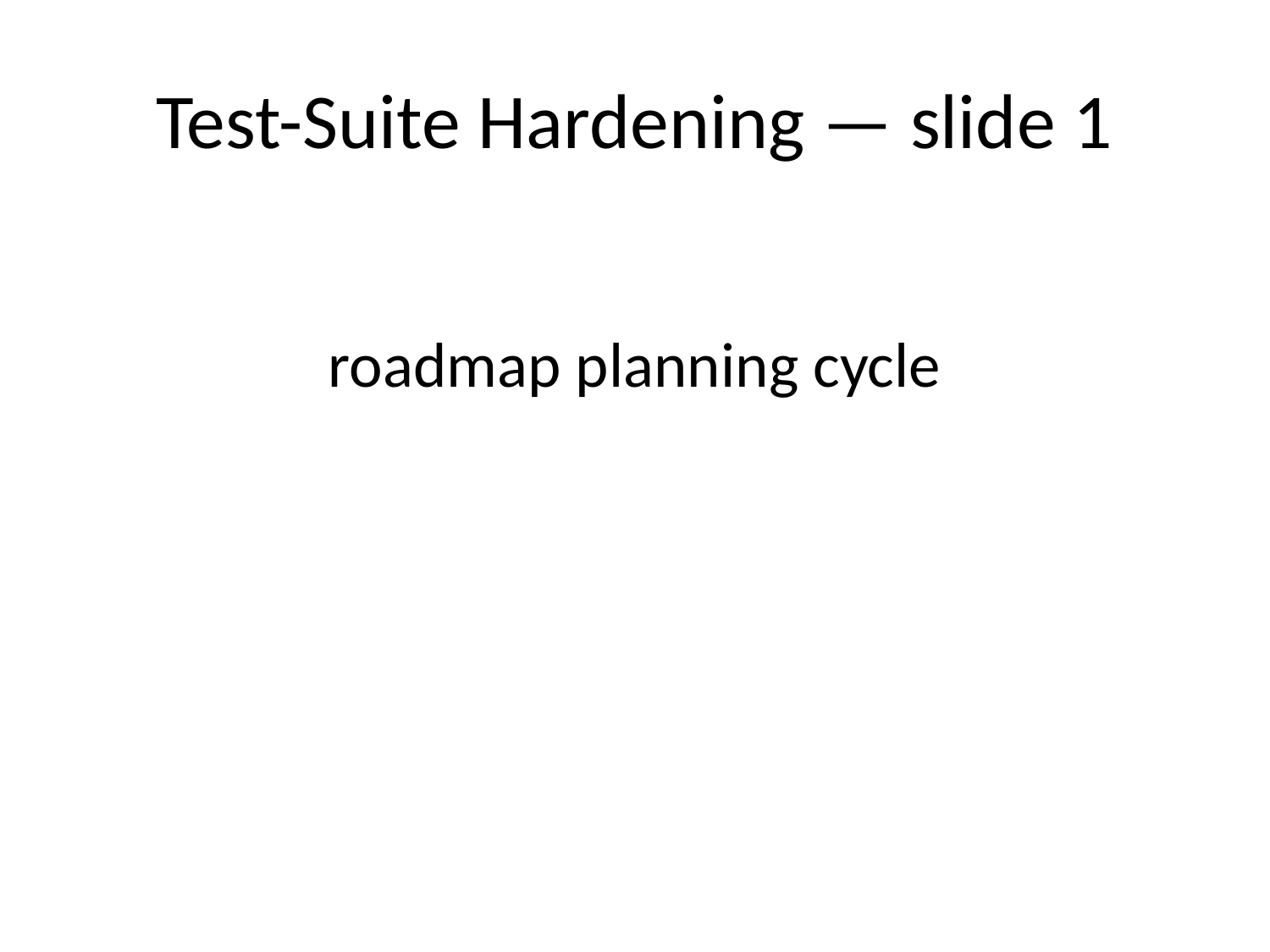

# Test-Suite Hardening — slide 1
roadmap planning cycle